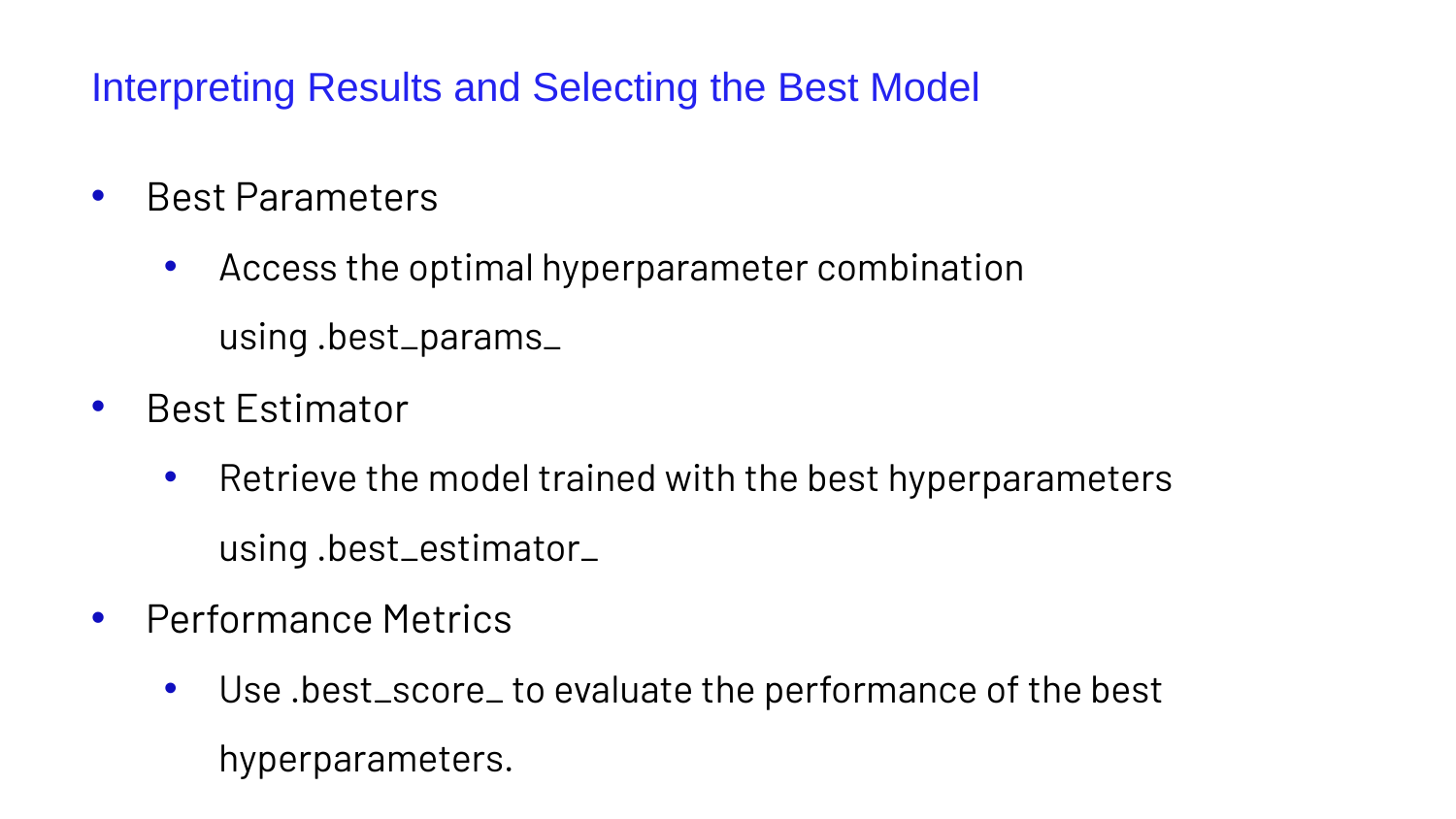

Interpreting Results and Selecting the Best Model
Best Parameters
Access the optimal hyperparameter combination using .best_params_
Best Estimator
Retrieve the model trained with the best hyperparameters using .best_estimator_
Performance Metrics
Use .best_score_ to evaluate the performance of the best hyperparameters.